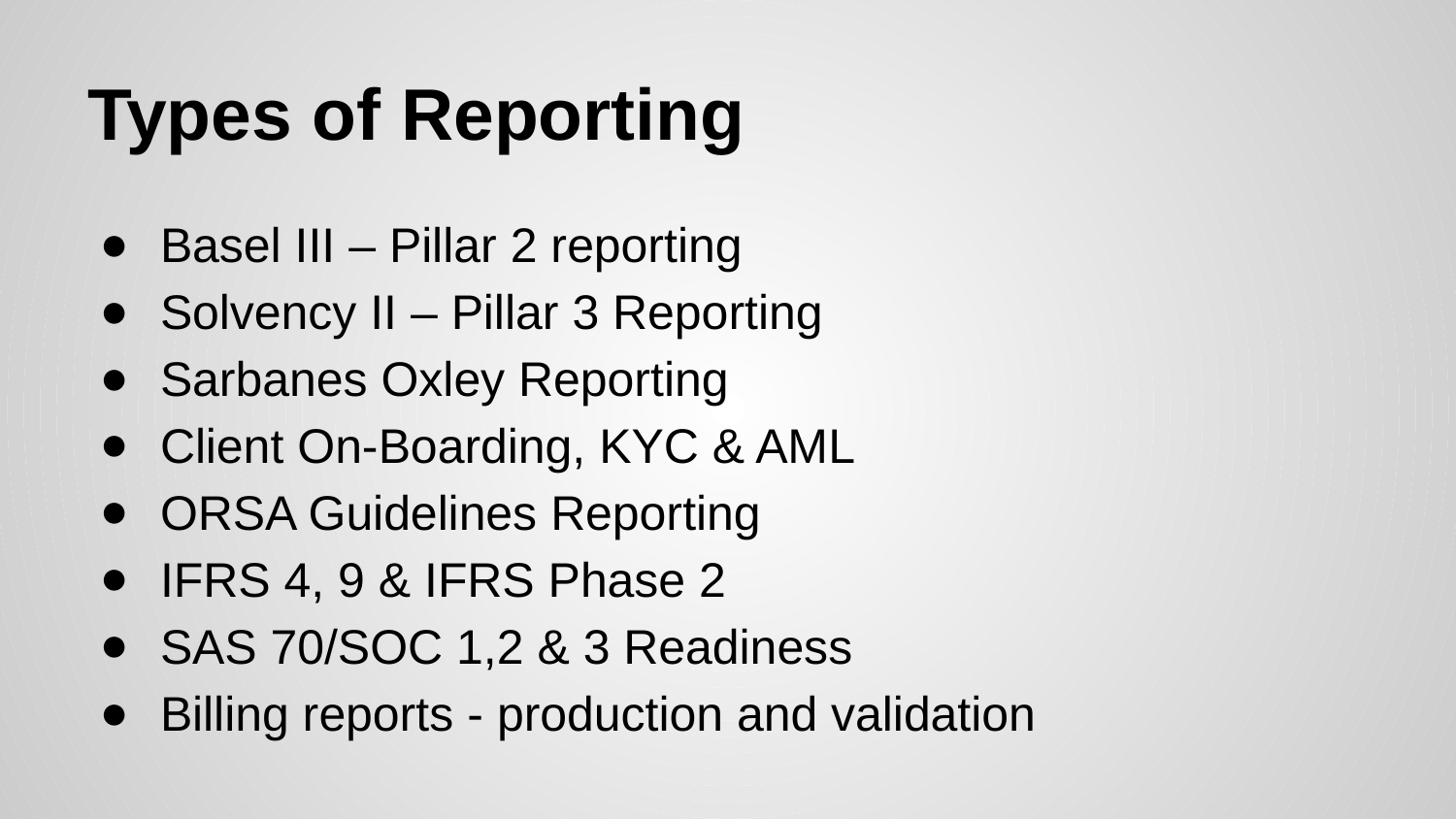

# Types of Reporting
Basel III – Pillar 2 reporting
Solvency II – Pillar 3 Reporting
Sarbanes Oxley Reporting
Client On-Boarding, KYC & AML
ORSA Guidelines Reporting
IFRS 4, 9 & IFRS Phase 2
SAS 70/SOC 1,2 & 3 Readiness
Billing reports - production and validation